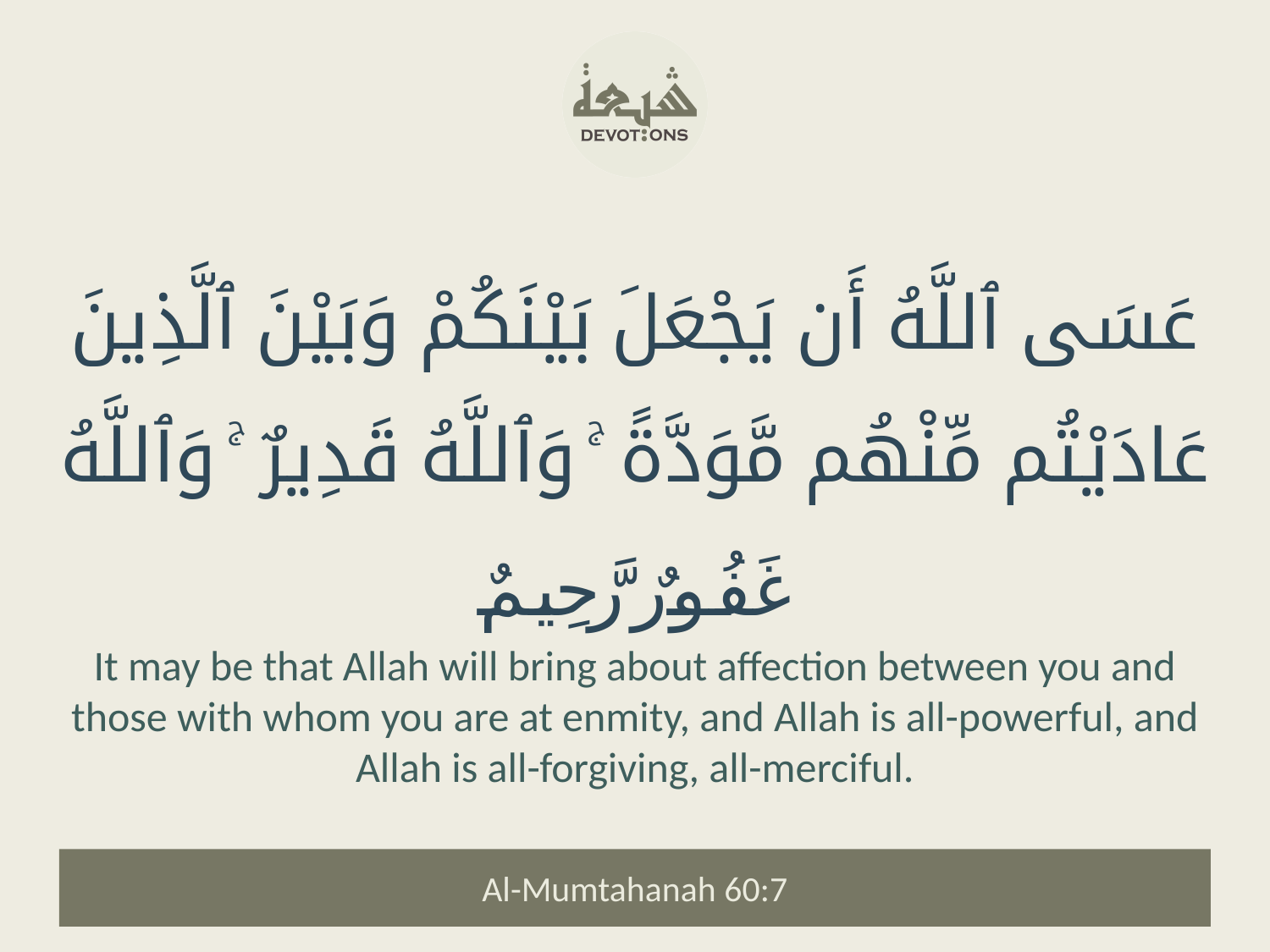

عَسَى ٱللَّهُ أَن يَجْعَلَ بَيْنَكُمْ وَبَيْنَ ٱلَّذِينَ عَادَيْتُم مِّنْهُم مَّوَدَّةً ۚ وَٱللَّهُ قَدِيرٌ ۚ وَٱللَّهُ غَفُورٌ رَّحِيمٌ
It may be that Allah will bring about affection between you and those with whom you are at enmity, and Allah is all-powerful, and Allah is all-forgiving, all-merciful.
Al-Mumtahanah 60:7